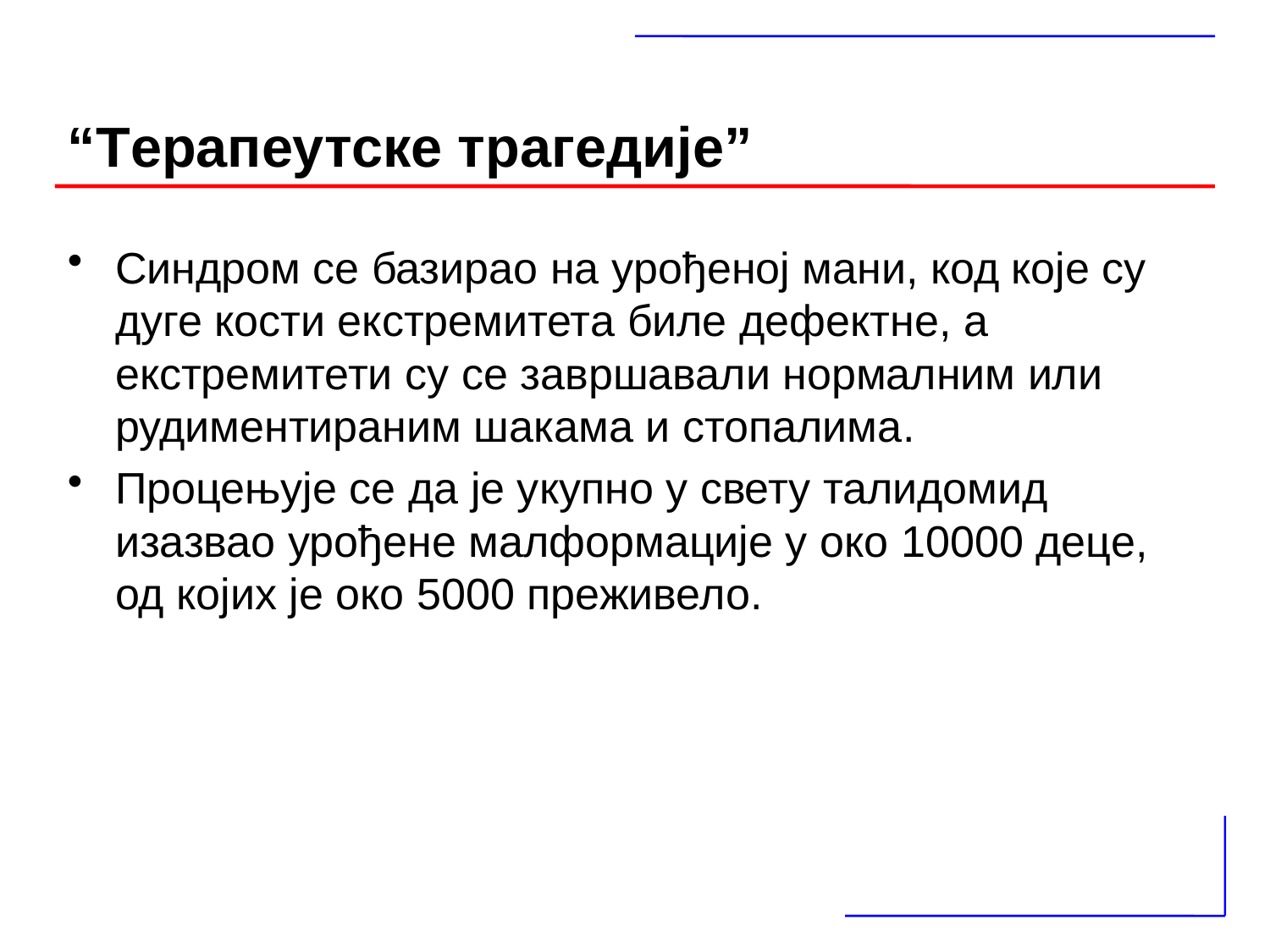

# “Терапеутске трагедије”
Синдром се базирао на урођеној мани, код које су дуге кости екстремитета биле дефектне, а екстремитети су се завршавали нормалним или рудиментираним шакама и стопалима.
Процењује се да је укупно у свету талидомид изазвао урођене малформације у око 10000 деце, од којих је око 5000 преживело.